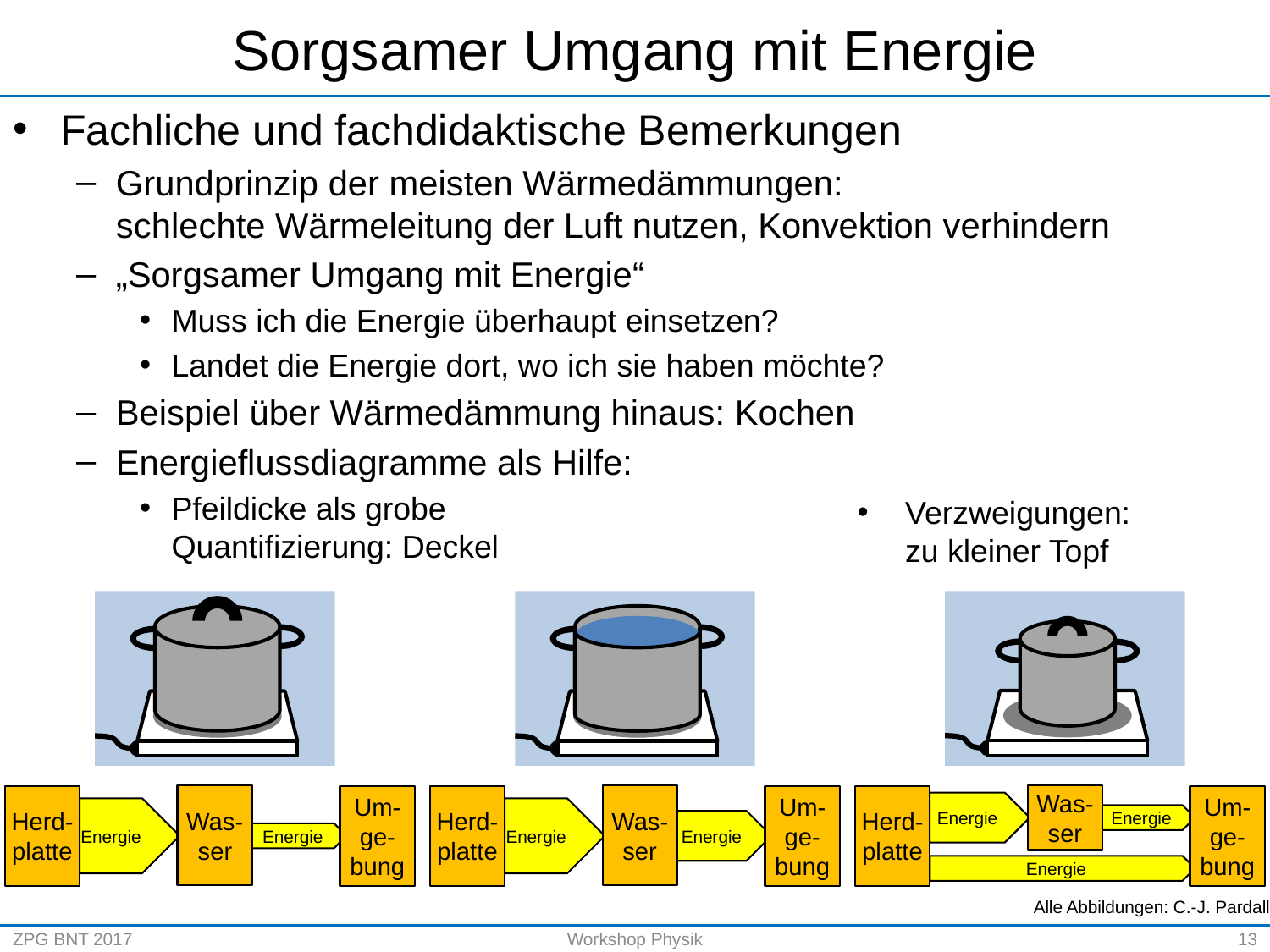

# Sorgsamer Umgang mit Energie
Fachliche und fachdidaktische Bemerkungen
Grundprinzip der meisten Wärmedämmungen:
schlechte Wärmeleitung der Luft nutzen, Konvektion verhindern
„Sorgsamer Umgang mit Energie“
Muss ich die Energie überhaupt einsetzen?
Landet die Energie dort, wo ich sie haben möchte?
Beispiel über Wärmedämmung hinaus: Kochen
Energieflussdiagramme als Hilfe:
Pfeildicke als grobe
Quantifizierung: Deckel
Verzweigungen: zu kleiner Topf

Was-ser
Herd-platte
Um-ge-bung
Energie
Energie
Was-ser
Herd-platte
Um-ge-bung
Energie
Energie
Was-ser
Herd-platte
Um-ge-bung
Energie
Energie
Energie
Alle Abbildungen: C.-J. Pardall
ZPG BNT 2017
Workshop Physik
13